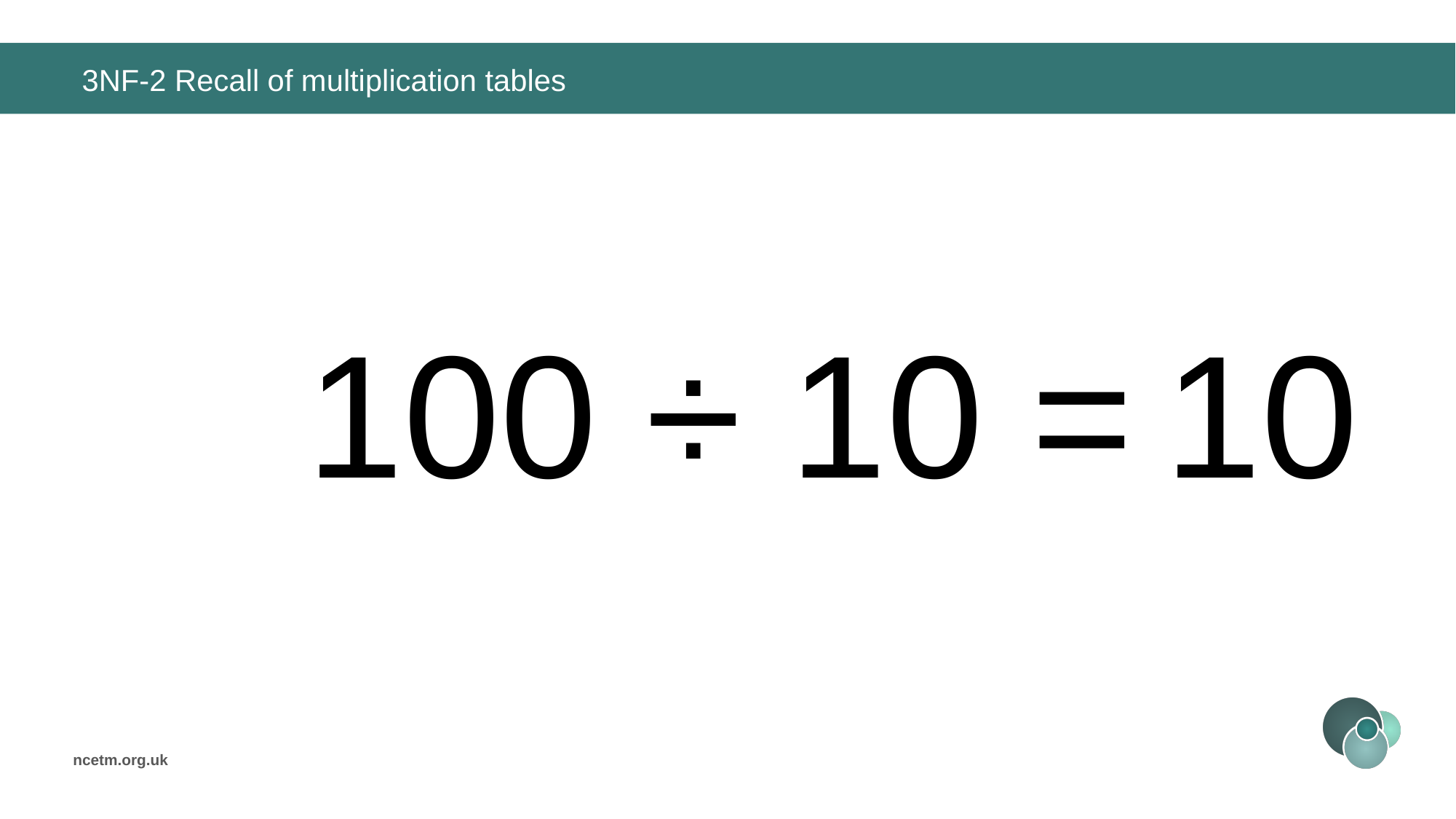

# 3NF-2 Recall of multiplication tables
100 ÷ 10 =
10